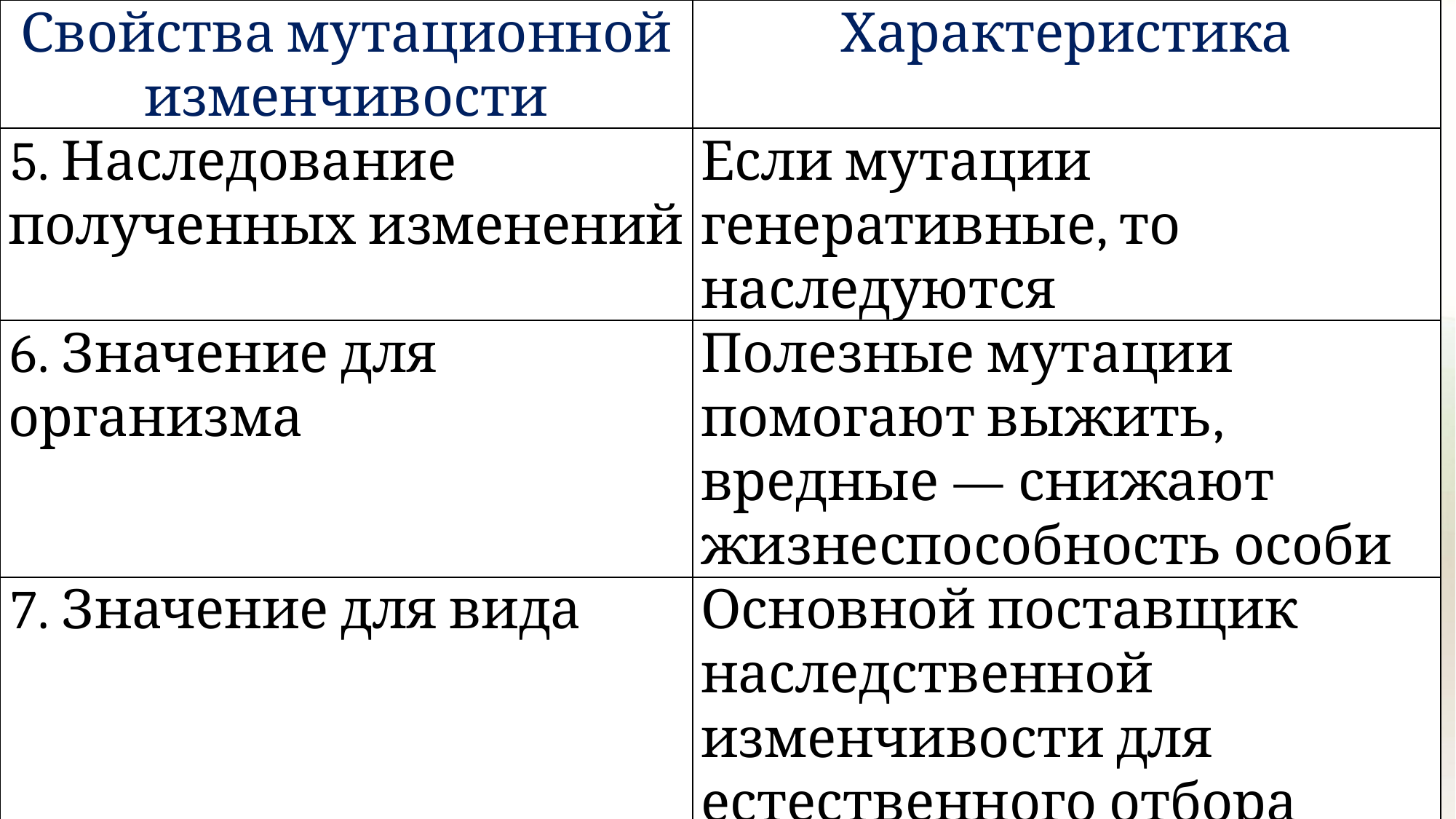

| Свойства мутационной изменчивости | Характеристика |
| --- | --- |
| 5. Наследование полученных изменений | Если мутации генеративные, то наследуются |
| 6. Значение для организма | Полезные мутации помогают выжить, вредные — снижают жизнеспособность особи |
| 7. Значение для вида | Основной поставщик наследственной изменчивости для естественного отбора |